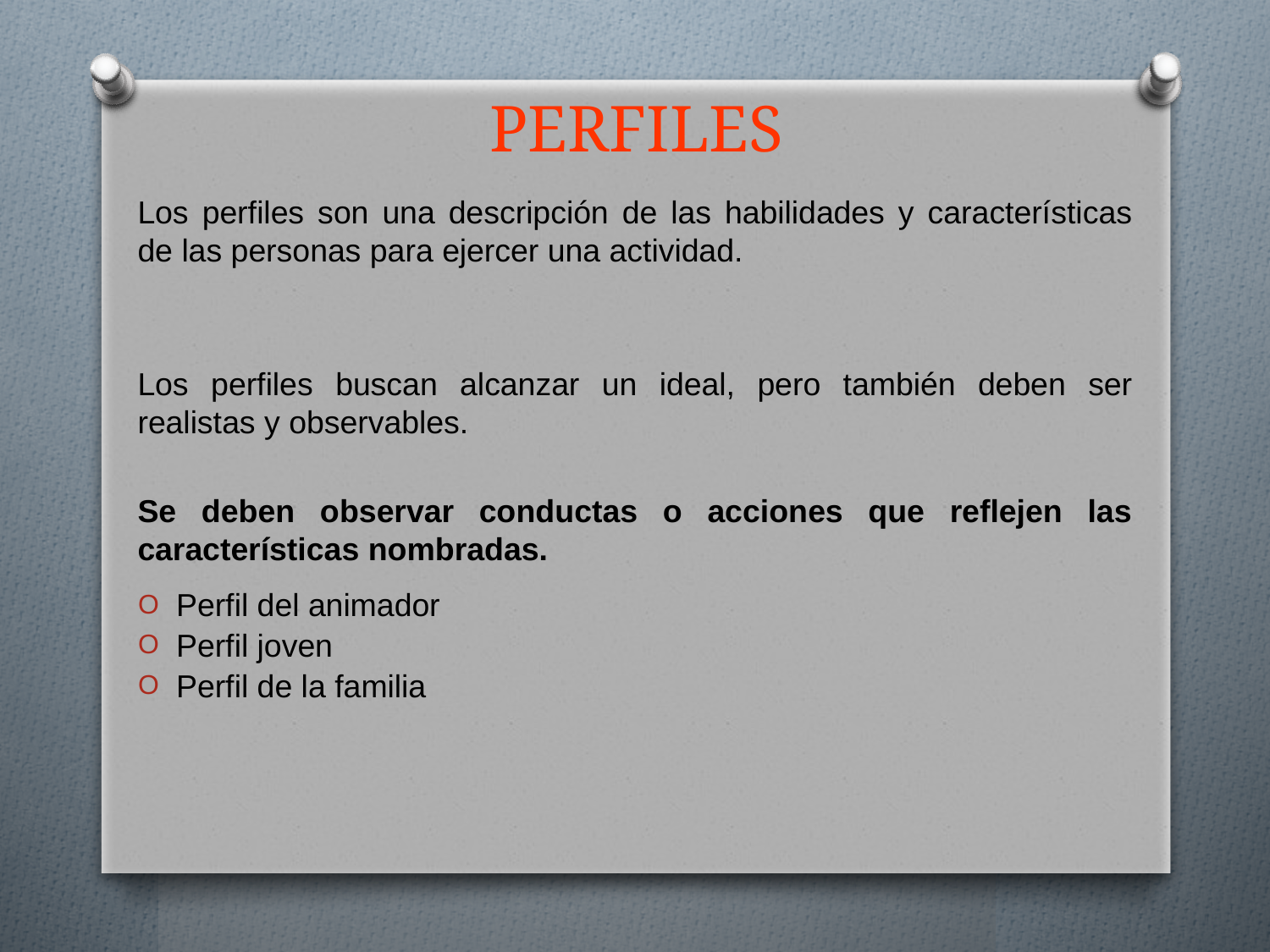

# PERFILES
Los perfiles son una descripción de las habilidades y características de las personas para ejercer una actividad.

Los perfiles buscan alcanzar un ideal, pero también deben ser realistas y observables.

Se deben observar conductas o acciones que reflejen las características nombradas.

Perfil del animador
Perfil joven
Perfil de la familia